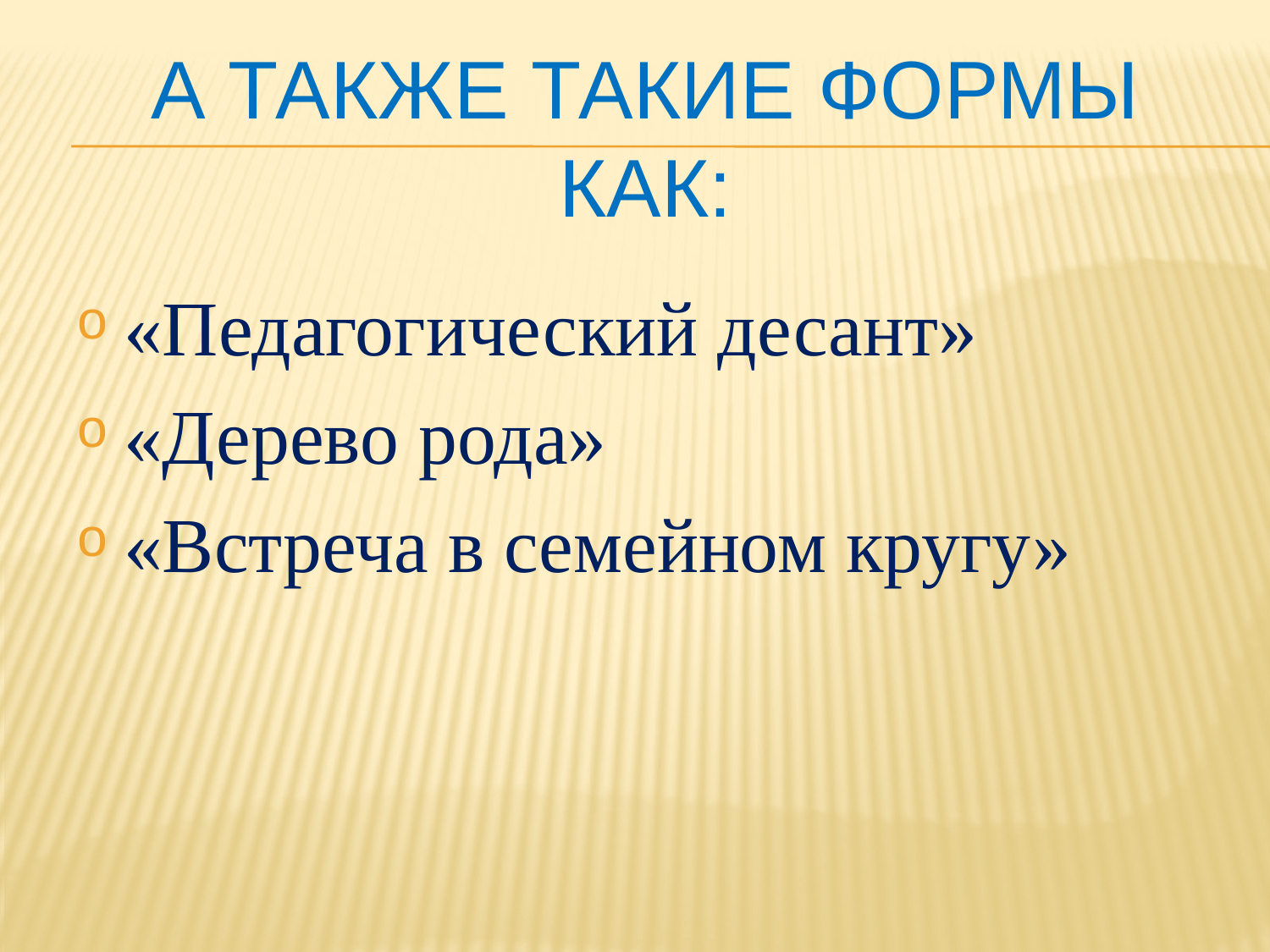

# А также такие формы как:

«Педагогический десант»
«Дерево рода»
«Встреча в семейном кругу»